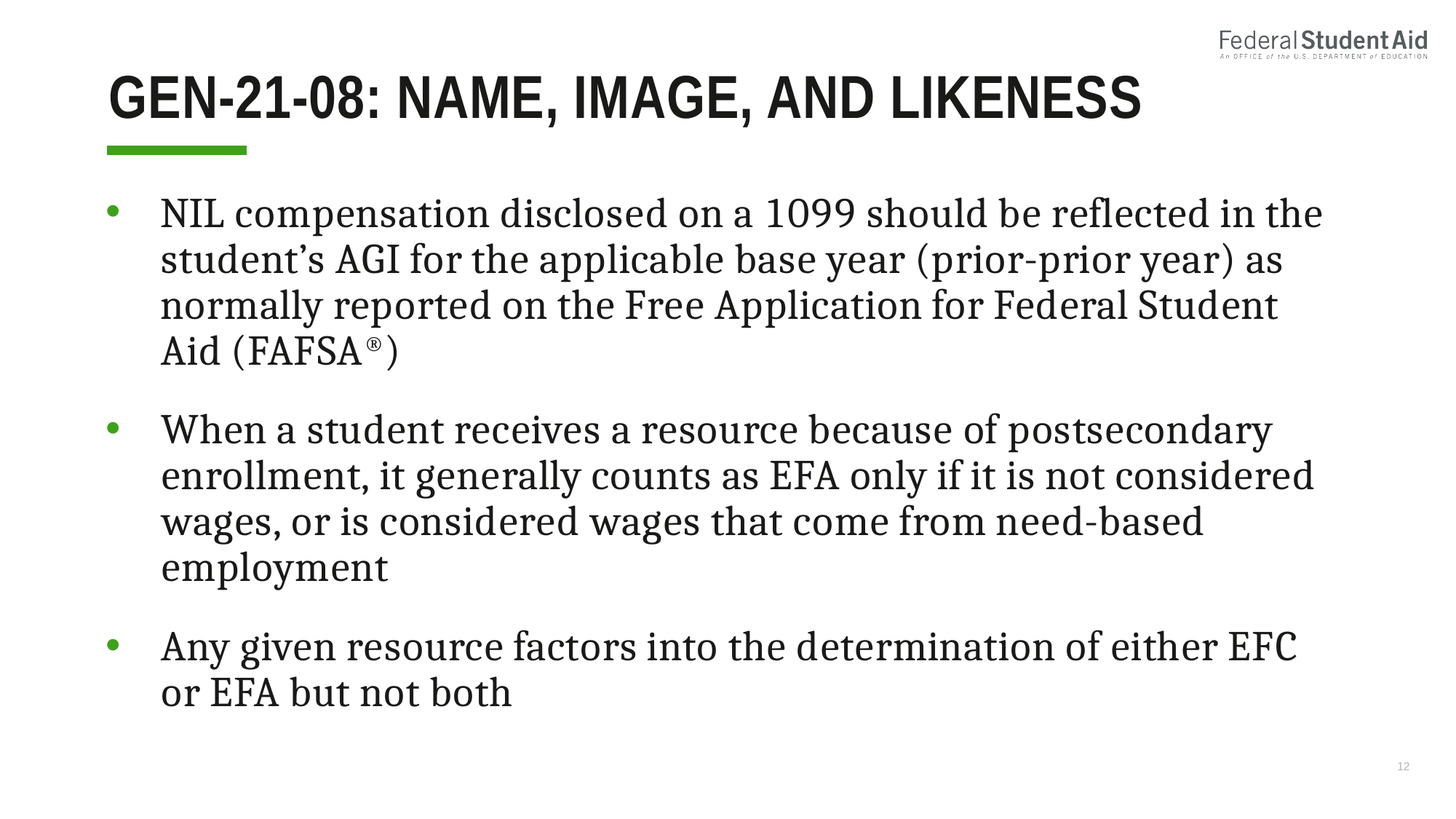

# GEN-21-08: Name, image, and likeness
NIL compensation disclosed on a 1099 should be reflected in the student’s AGI for the applicable base year (prior-prior year) as normally reported on the Free Application for Federal Student Aid (FAFSA®)
When a student receives a resource because of postsecondary enrollment, it generally counts as EFA only if it is not considered wages, or is considered wages that come from need-based employment
Any given resource factors into the determination of either EFC or EFA but not both
12